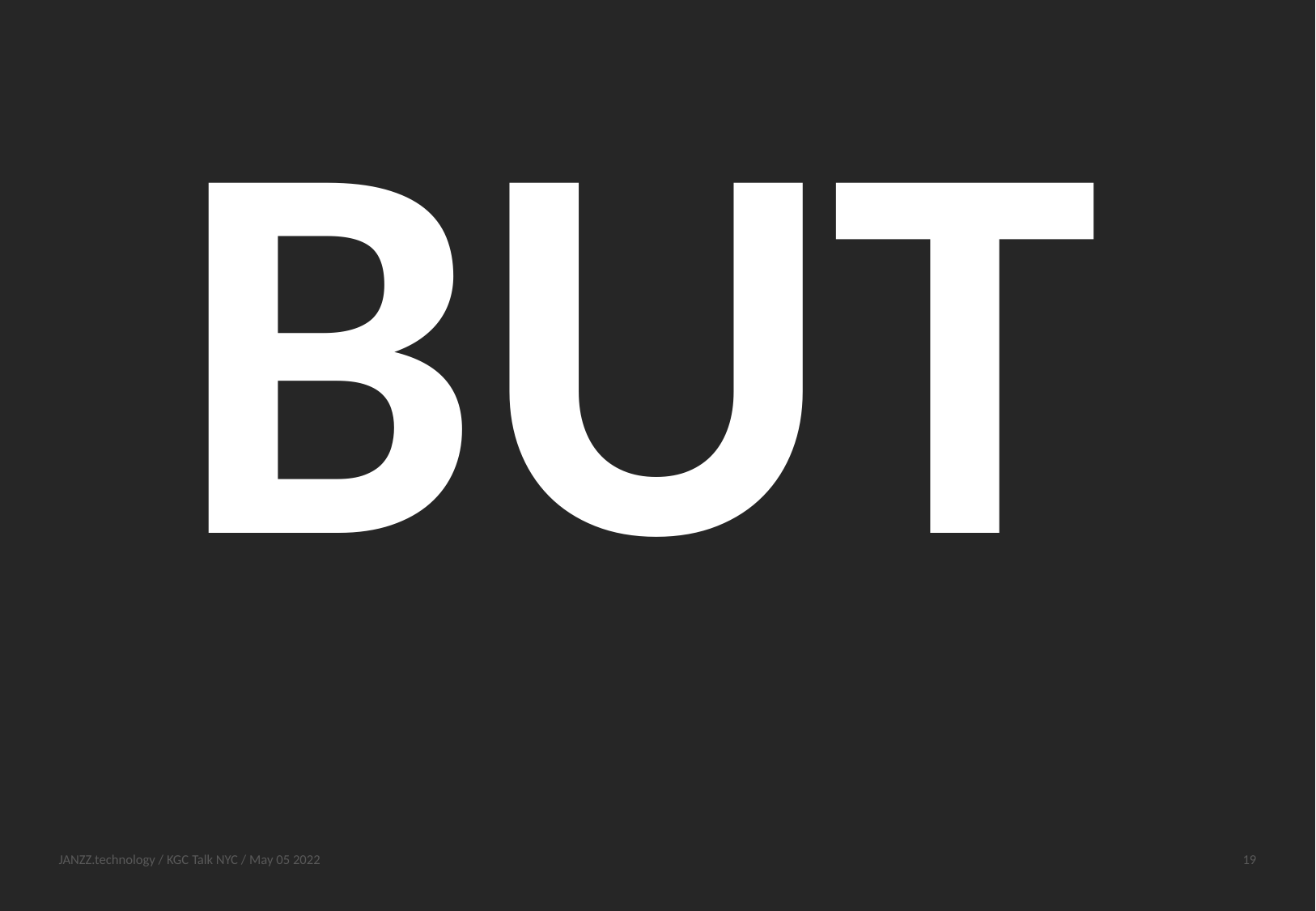

# BUT
JANZZ.technology / KGC Talk NYC / May 05 2022
19